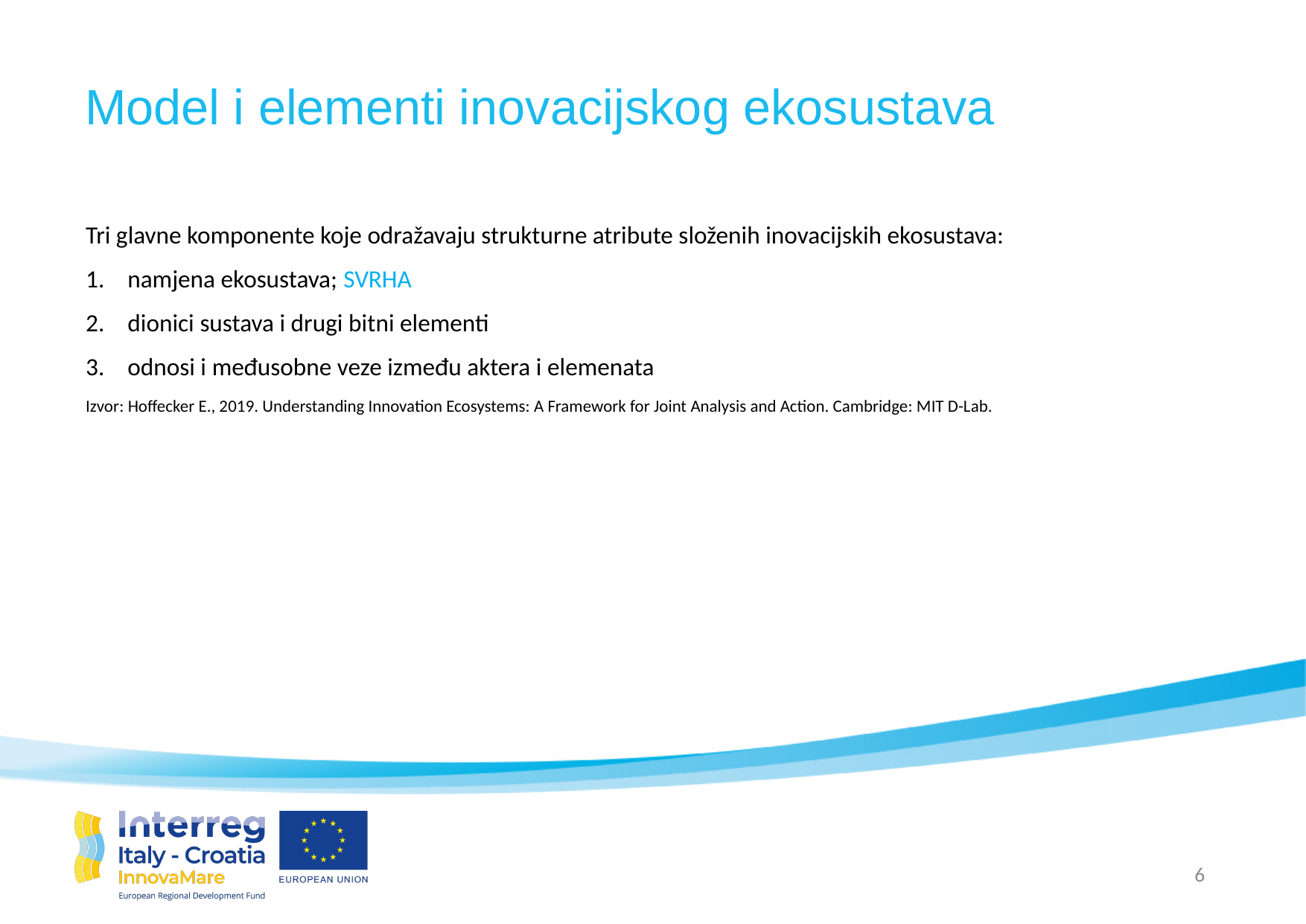

# Model i elementi inovacijskog ekosustava
Tri glavne komponente koje odražavaju strukturne atribute složenih inovacijskih ekosustava:
namjena ekosustava; SVRHA
dionici sustava i drugi bitni elementi
odnosi i međusobne veze između aktera i elemenata
Izvor: Hoffecker E., 2019. Understanding Innovation Ecosystems: A Framework for Joint Analysis and Action. Cambridge: MIT D-Lab.

6